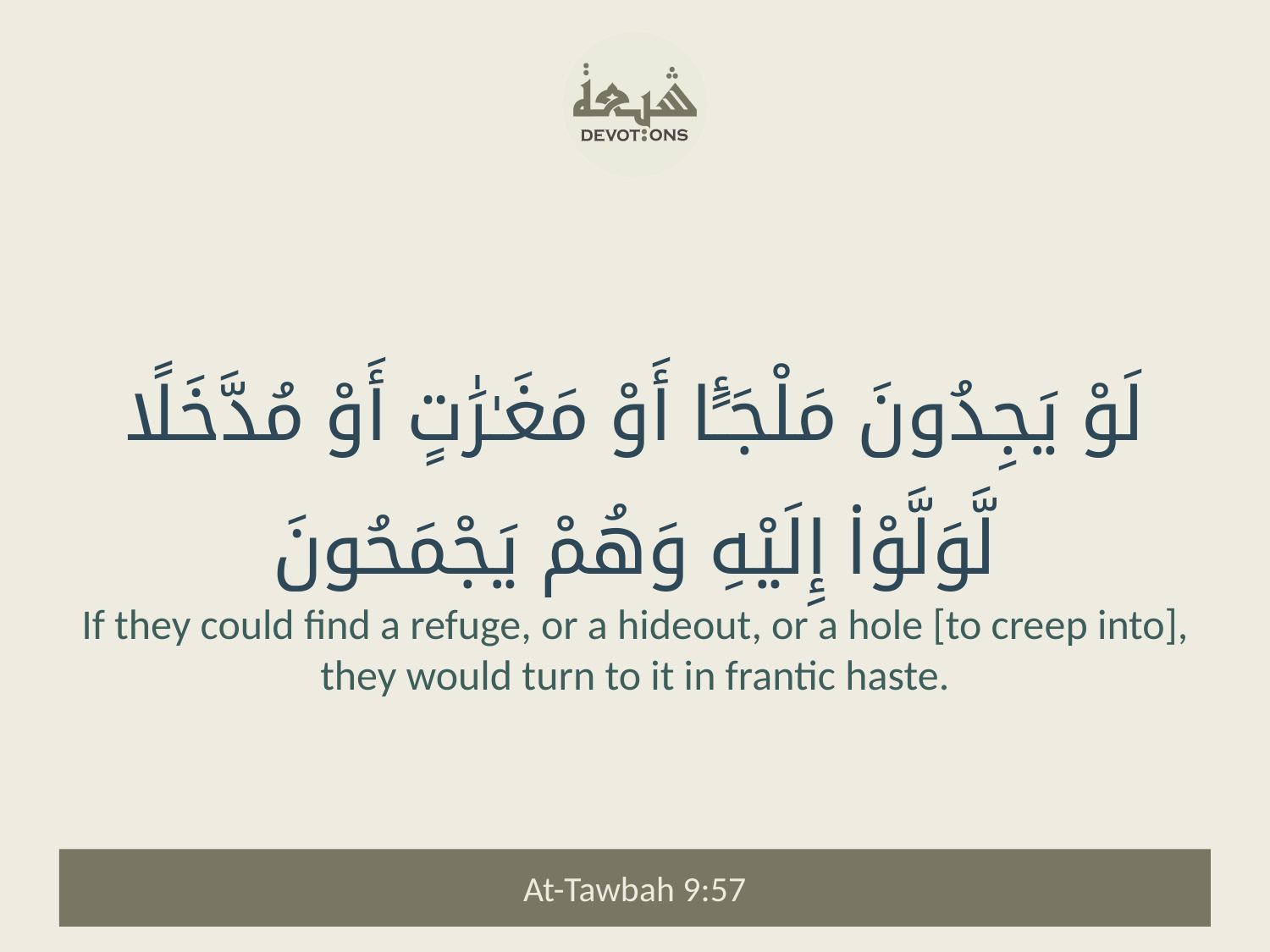

لَوْ يَجِدُونَ مَلْجَـًٔا أَوْ مَغَـٰرَٰتٍ أَوْ مُدَّخَلًا لَّوَلَّوْا۟ إِلَيْهِ وَهُمْ يَجْمَحُونَ
If they could find a refuge, or a hideout, or a hole [to creep into], they would turn to it in frantic haste.
At-Tawbah 9:57